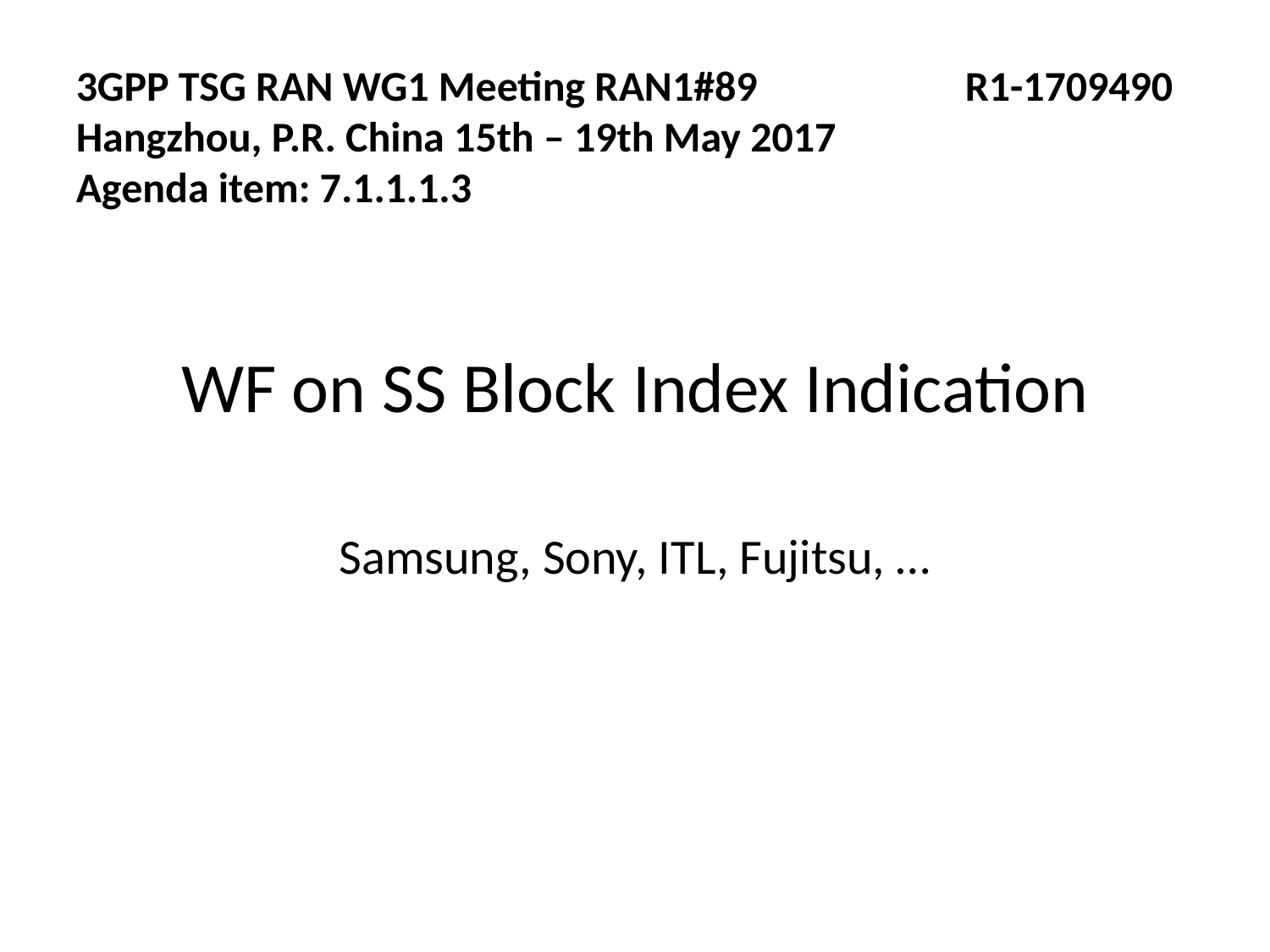

3GPP TSG RAN WG1 Meeting RAN1#89		R1-1709490
Hangzhou, P.R. China 15th – 19th May 2017
Agenda item: 7.1.1.1.3
WF on SS Block Index Indication
Samsung, Sony, ITL, Fujitsu, …